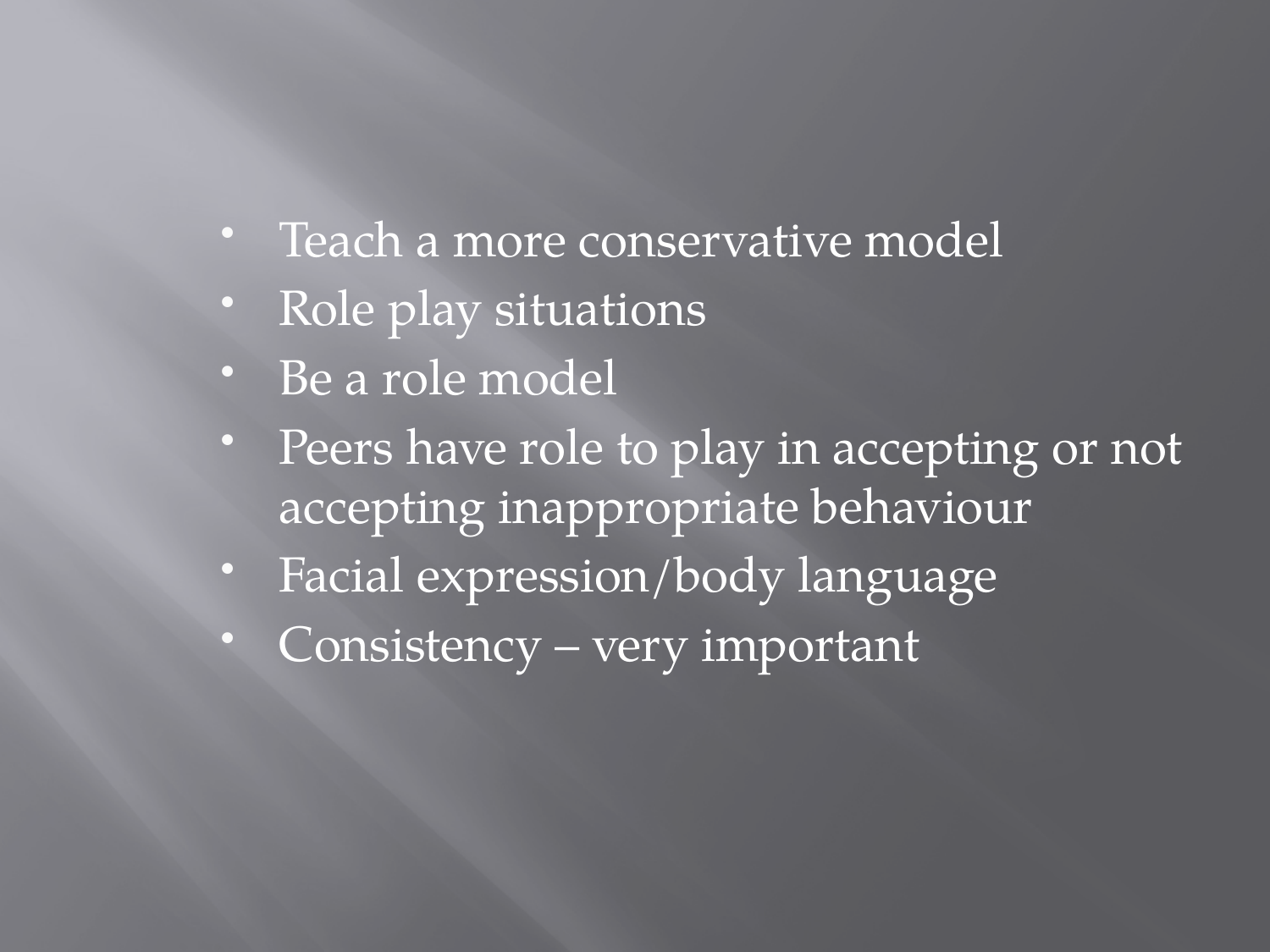

Teach a more conservative model
Role play situations
Be a role model
Peers have role to play in accepting or not accepting inappropriate behaviour
Facial expression/body language
Consistency – very important